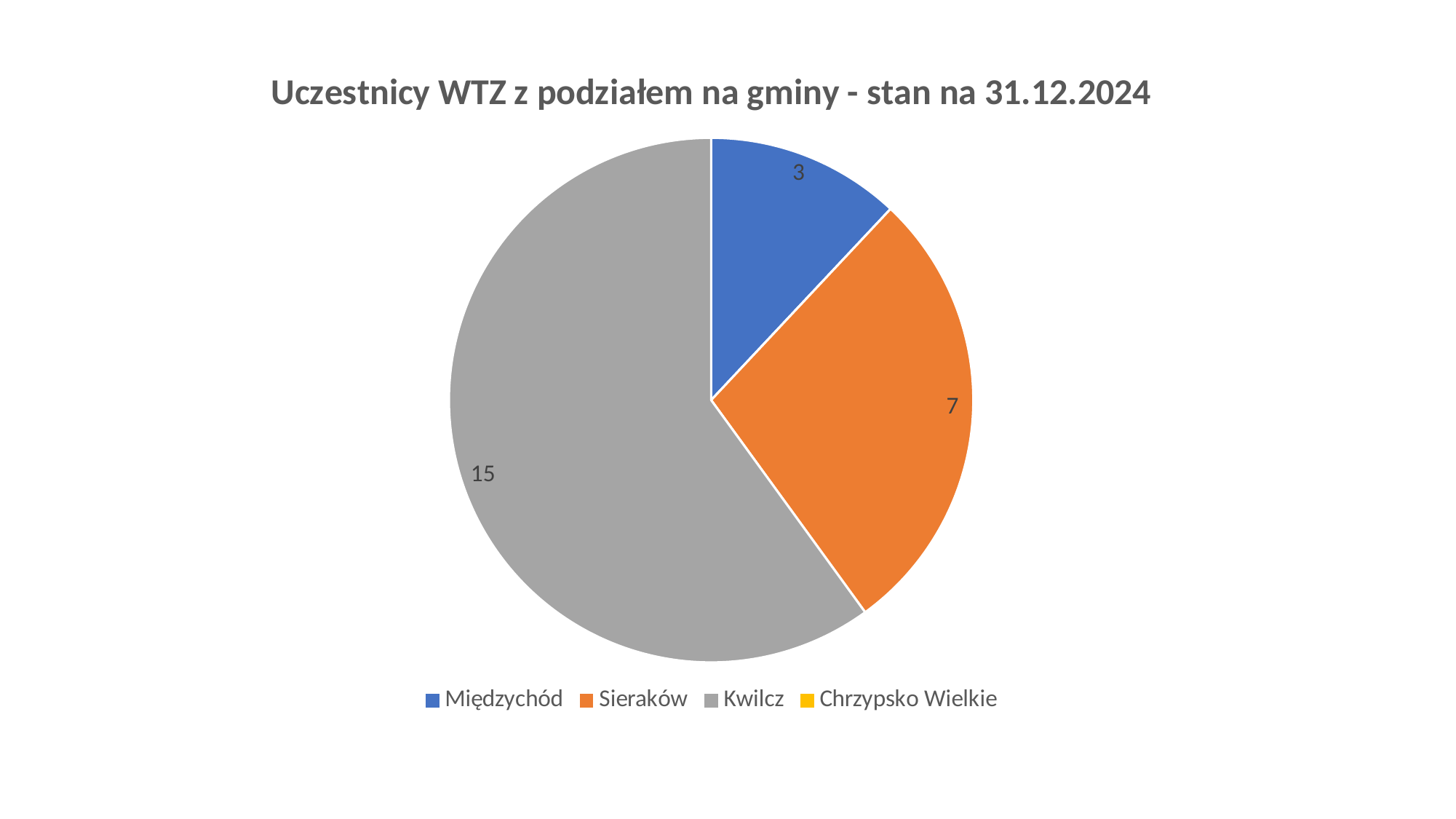

### Chart: Uczestnicy WTZ z podziałem na gminy - stan na 31.12.2024

| Category | Uczestnicy WTZ z podziałem na gminy - stan na 31.12.2022  |
|---|---|
| Międzychód | 3.0 |
| Sieraków | 7.0 |
| Kwilcz | 15.0 |
| Chrzypsko Wielkie | 0.0 |